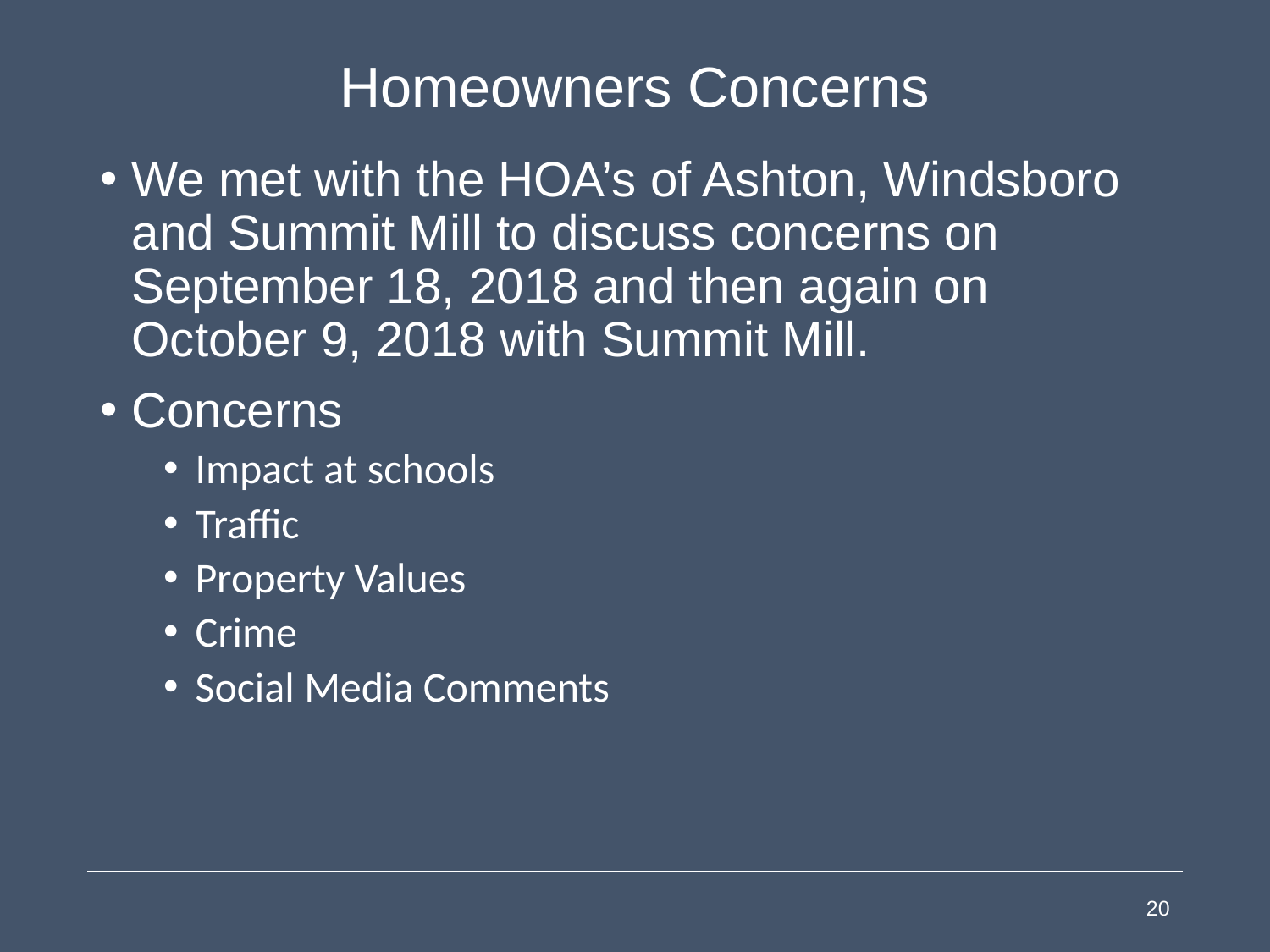

# Homeowners Concerns
We met with the HOA’s of Ashton, Windsboro and Summit Mill to discuss concerns on September 18, 2018 and then again on October 9, 2018 with Summit Mill.
Concerns
Impact at schools
Traffic
Property Values
Crime
Social Media Comments

20